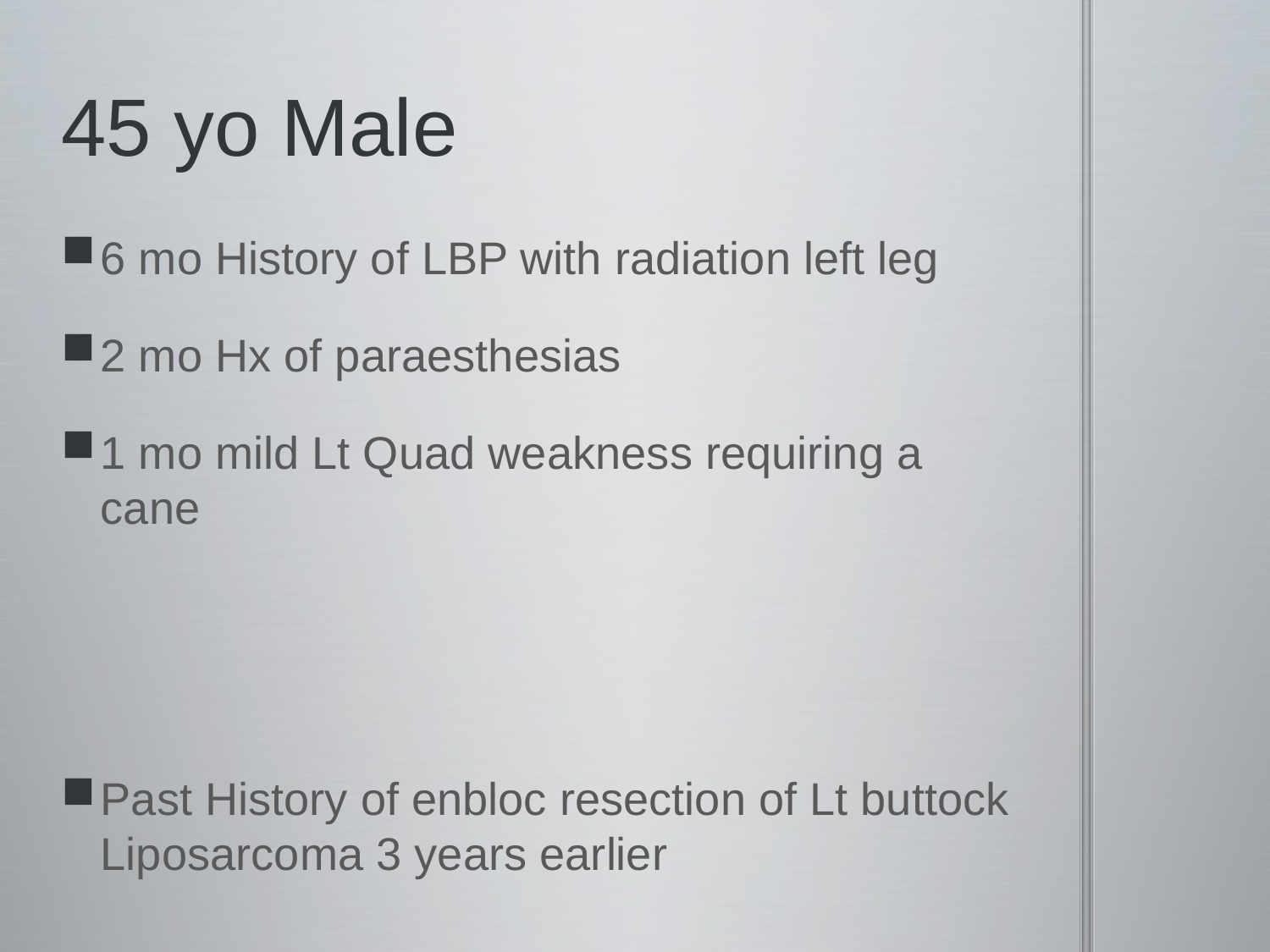

# 45 yo Male
6 mo History of LBP with radiation left leg
2 mo Hx of paraesthesias
1 mo mild Lt Quad weakness requiring a cane

Past History of enbloc resection of Lt buttock Liposarcoma 3 years earlier